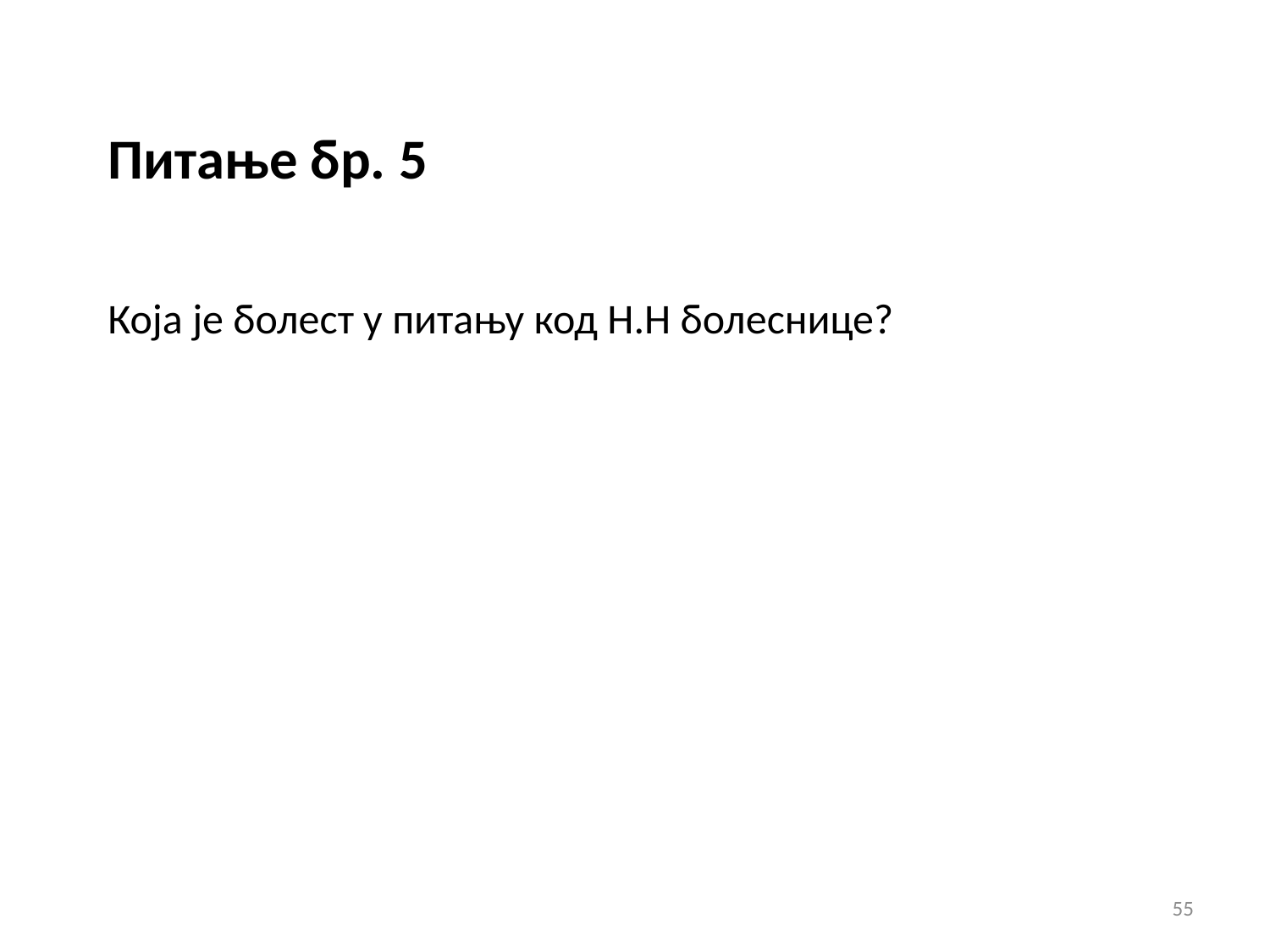

Питање бр. 5

Која је болест у питању код Н.Н болеснице?
55